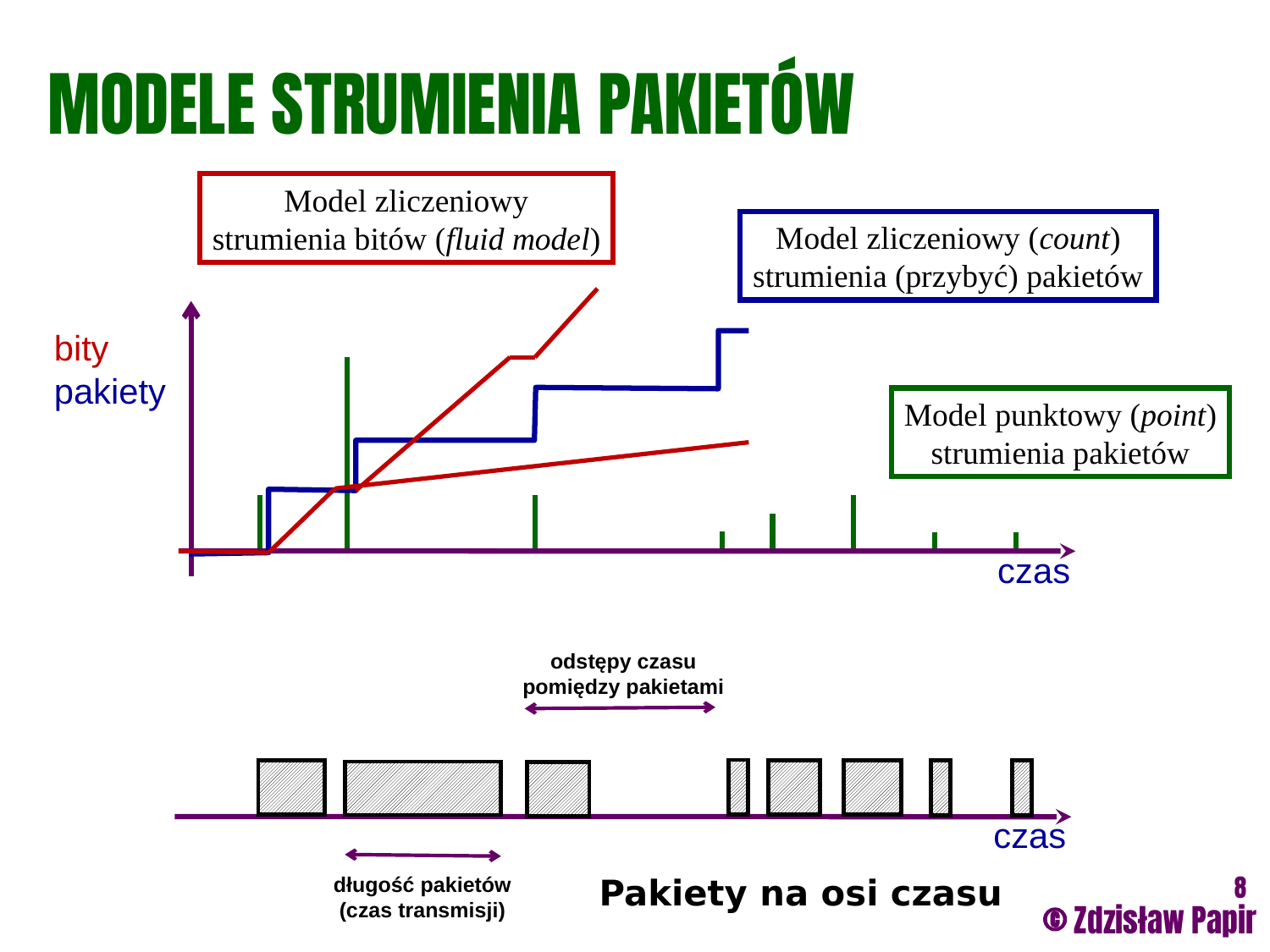

# MODELE STRUMIENIA PAKIETÓW
Model zliczeniowy
strumienia bitów (fluid model)
Model zliczeniowy (count)
strumienia (przybyć) pakietów
bity
pakiety

czas

Model punktowy (point)
strumienia pakietów

odstępy czasu
pomiędzy pakietami

czas

Pakiety na osi czasu
długość pakietów
(czas transmisji)
8
© Zdzisław Papir